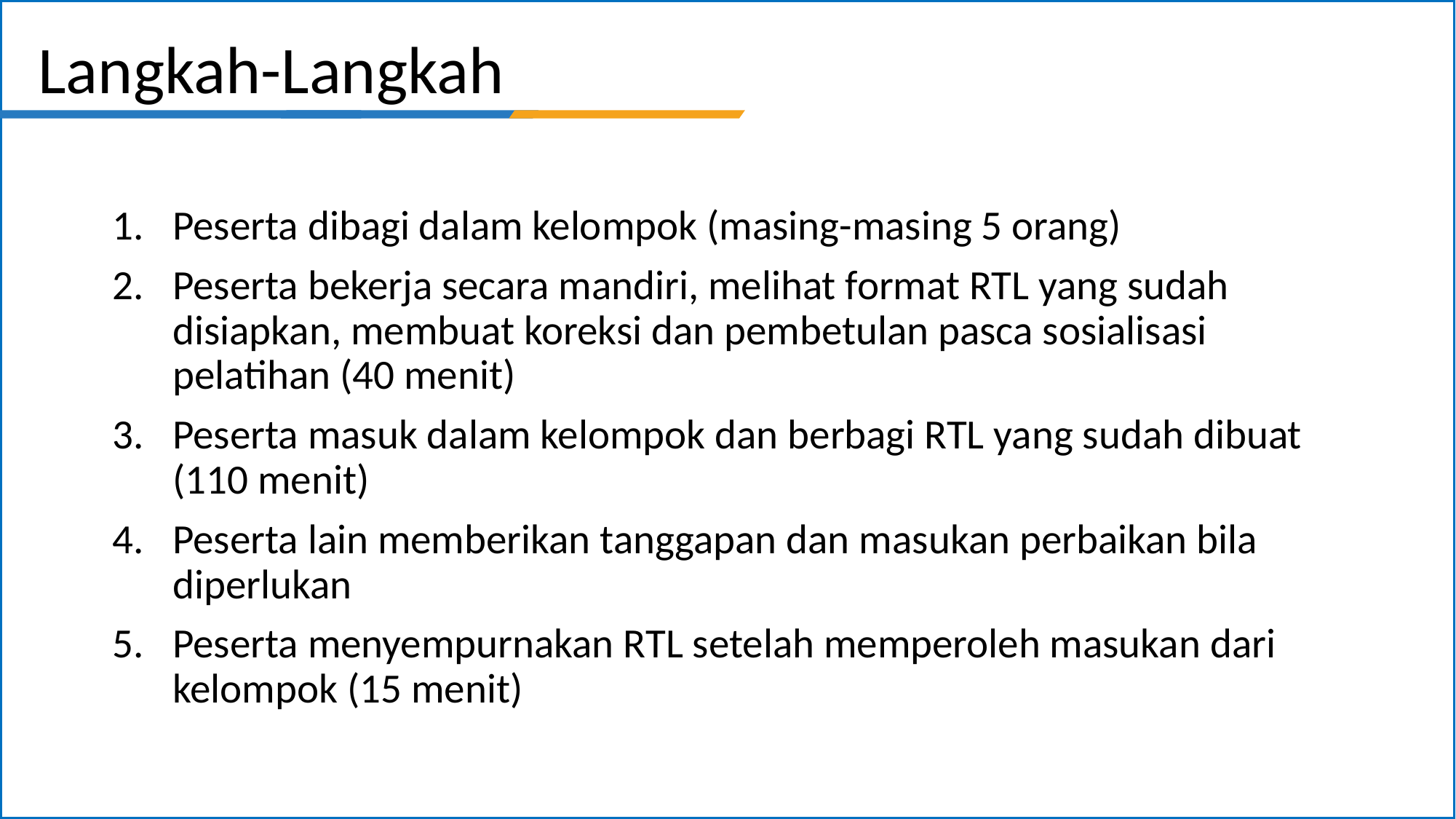

# Langkah-Langkah

Peserta dibagi dalam kelompok (masing-masing 5 orang)
Peserta bekerja secara mandiri, melihat format RTL yang sudah disiapkan, membuat koreksi dan pembetulan pasca sosialisasi pelatihan (40 menit)
Peserta masuk dalam kelompok dan berbagi RTL yang sudah dibuat (110 menit)
Peserta lain memberikan tanggapan dan masukan perbaikan bila diperlukan
Peserta menyempurnakan RTL setelah memperoleh masukan dari kelompok (15 menit)